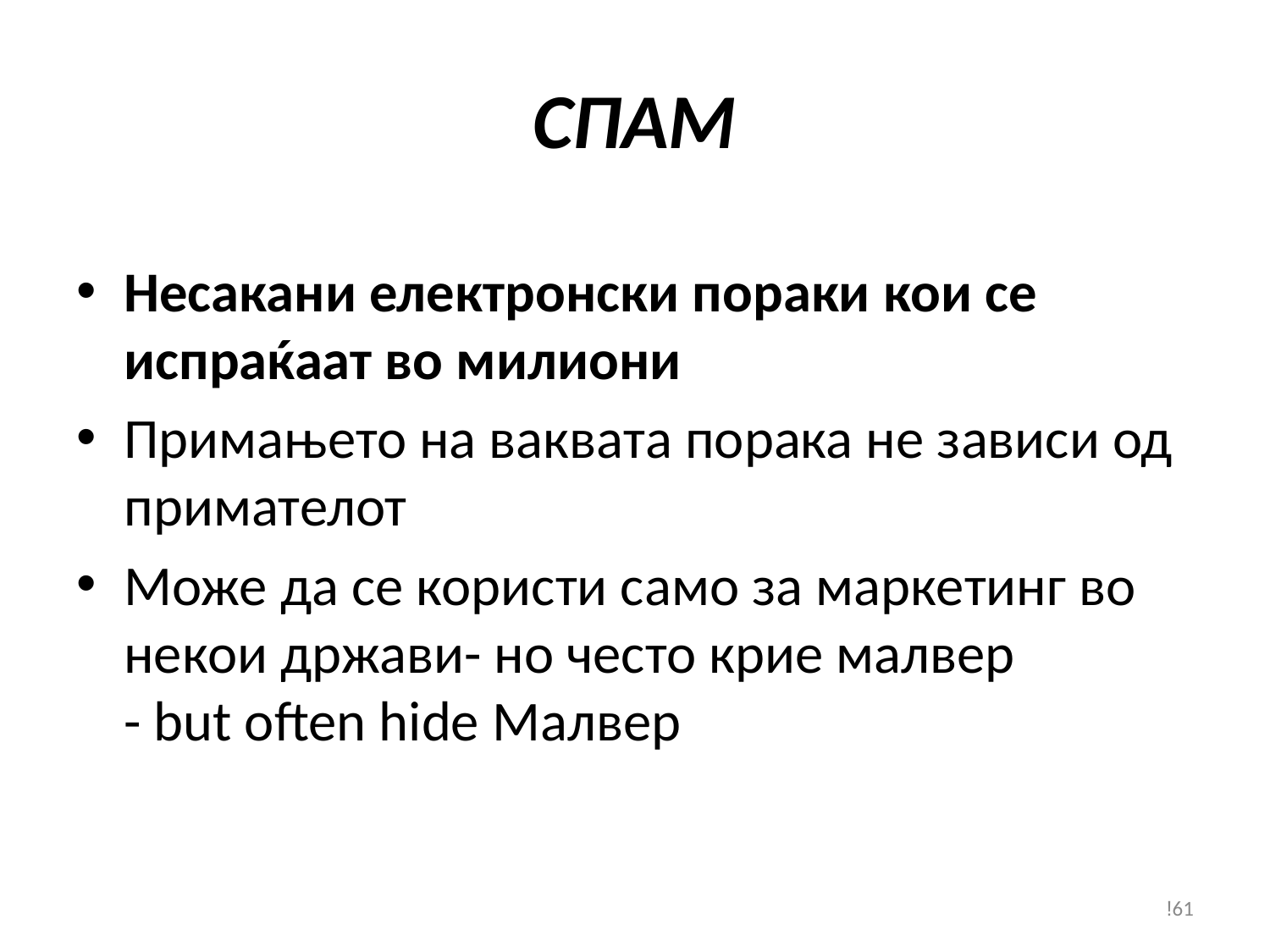

# СПАМ
Несакани електронски пораки кои се испраќаат во милиони
Примањето на ваквата порака не зависи од примателот
Може да се користи само за маркетинг во некои држави- но често крие малвер
- but often hide Малвер
!61